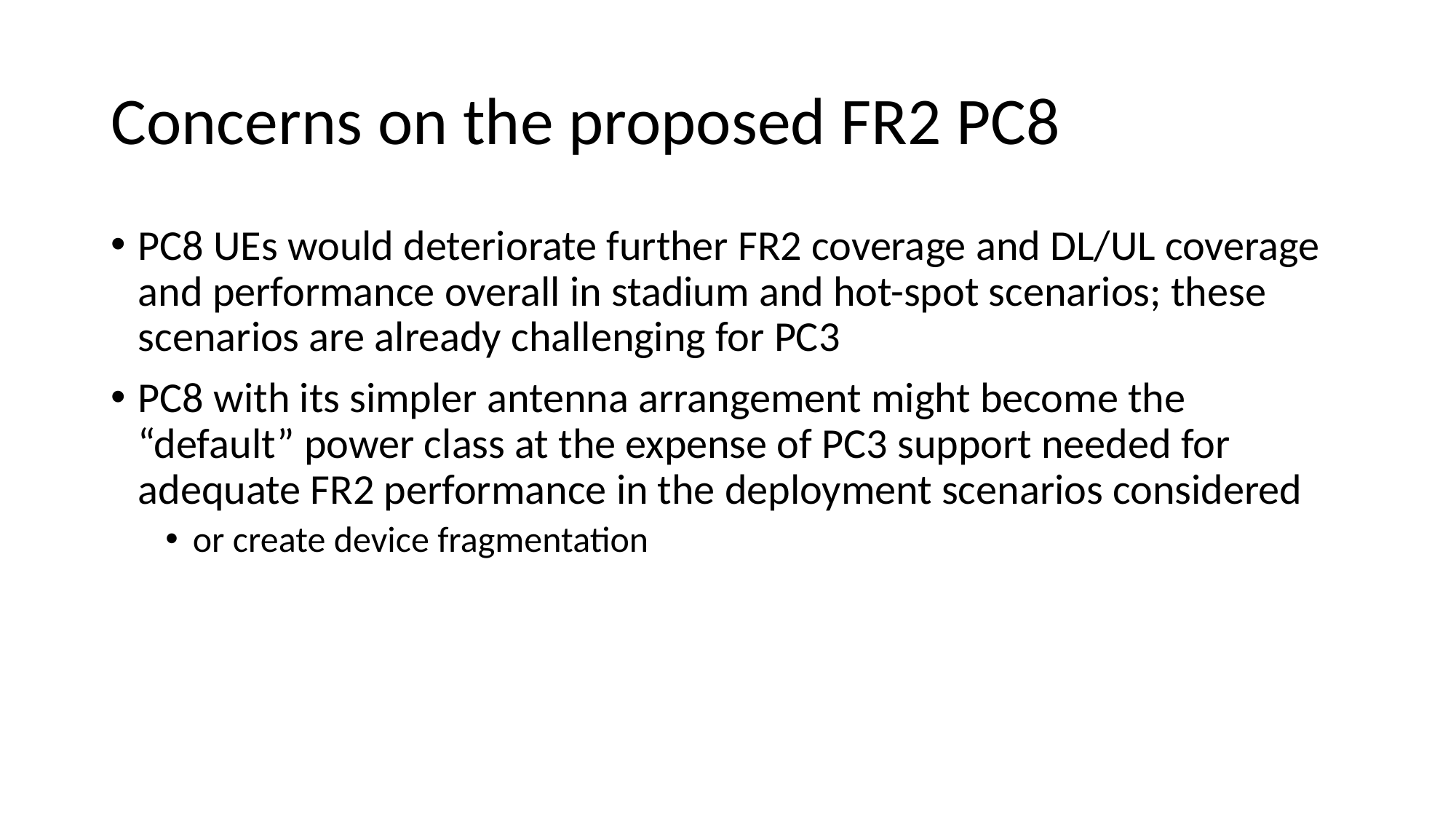

# Concerns on the proposed FR2 PC8
PC8 UEs would deteriorate further FR2 coverage and DL/UL coverage and performance overall in stadium and hot-spot scenarios; these scenarios are already challenging for PC3
PC8 with its simpler antenna arrangement might become the “default” power class at the expense of PC3 support needed for adequate FR2 performance in the deployment scenarios considered
or create device fragmentation